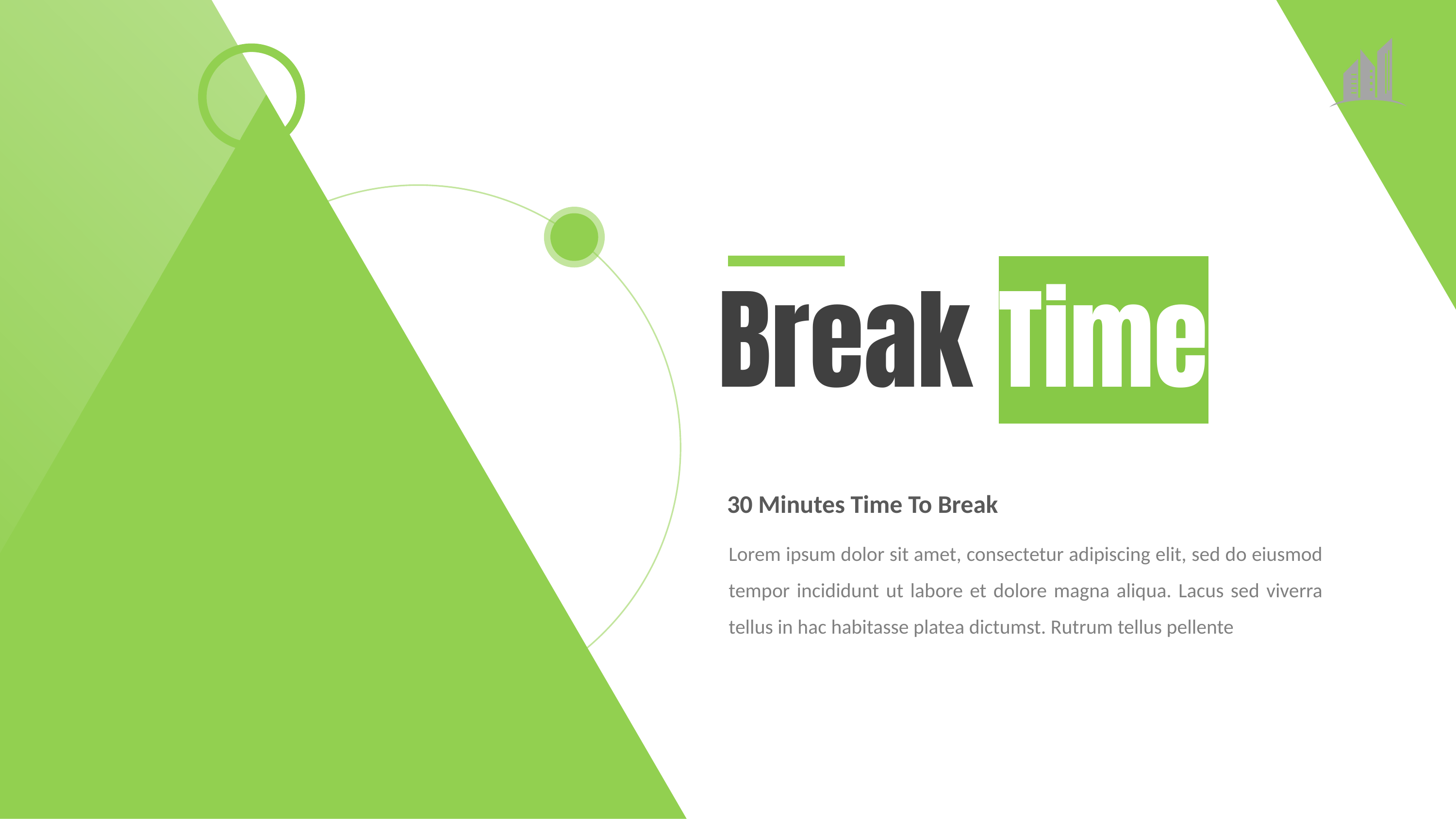

Break Time
30 Minutes Time To Break
Lorem ipsum dolor sit amet, consectetur adipiscing elit, sed do eiusmod tempor incididunt ut labore et dolore magna aliqua. Lacus sed viverra tellus in hac habitasse platea dictumst. Rutrum tellus pellente